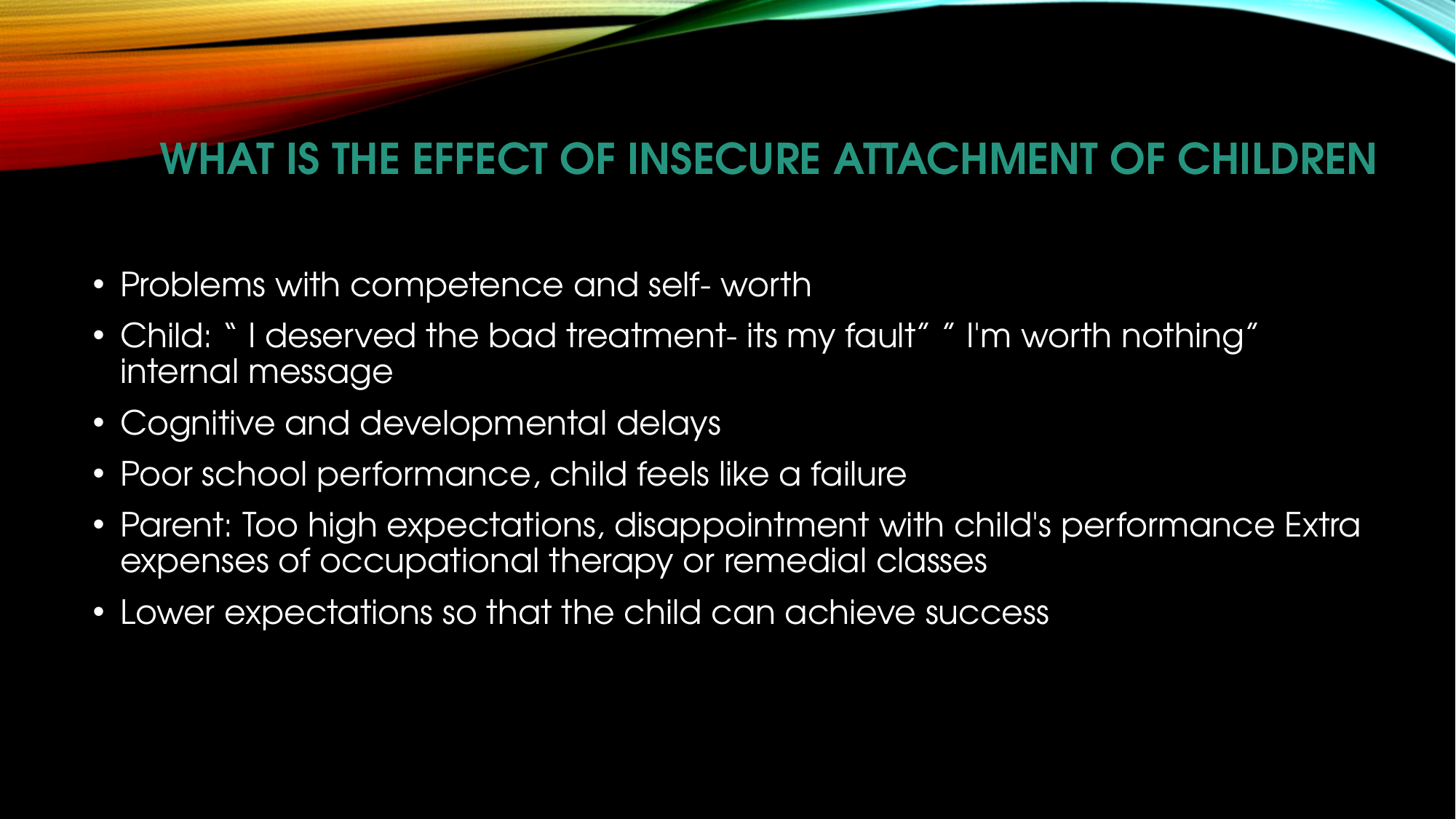

# What is the effect of insecure attachment of children
Problems with competence and self- worth
Child: “ I deserved the bad treatment- its my fault” ” I'm worth nothing” internal message
Cognitive and developmental delays
Poor school performance, child feels like a failure
Parent: Too high expectations, disappointment with child's performance Extra expenses of occupational therapy or remedial classes
Lower expectations so that the child can achieve success